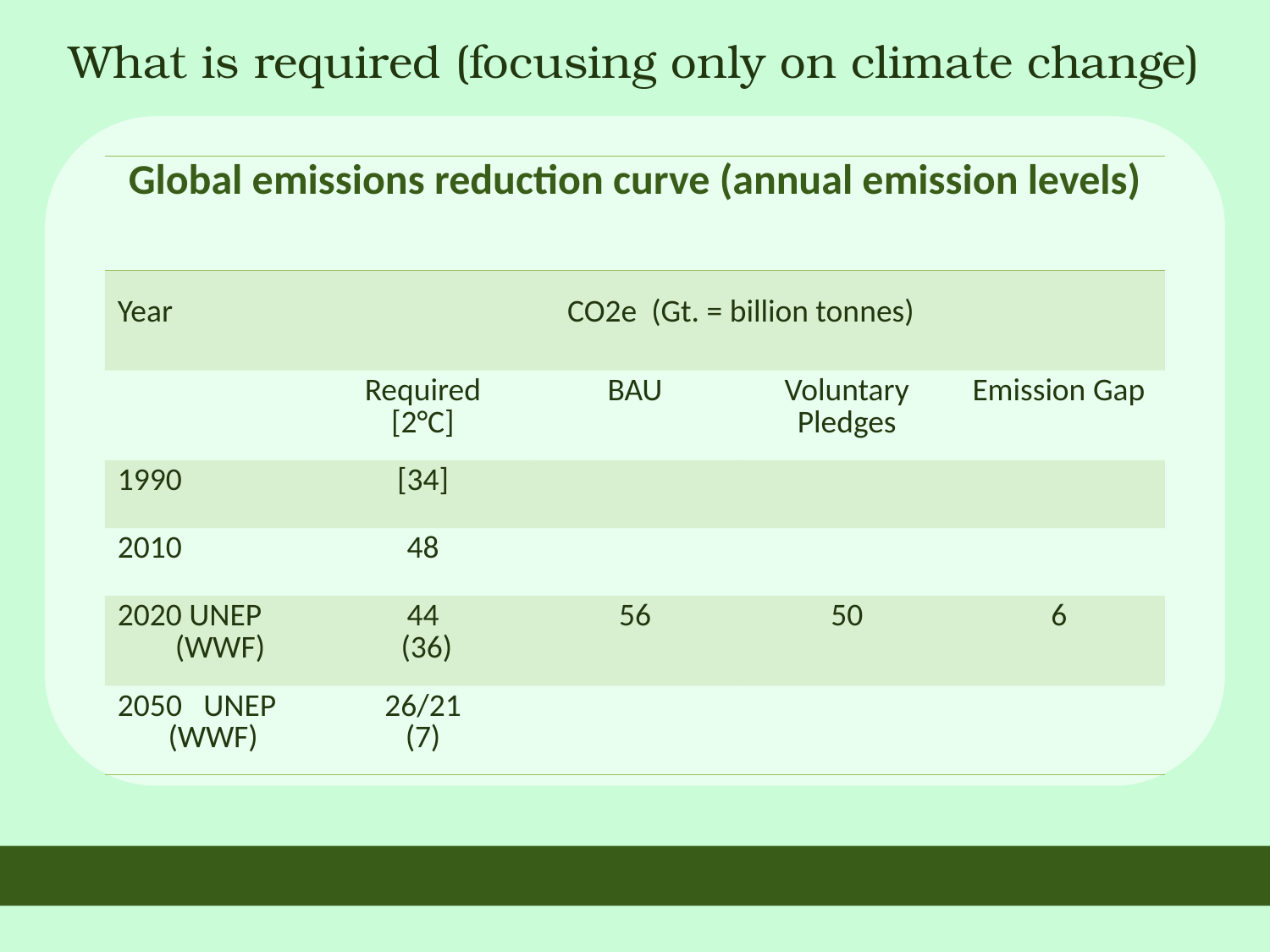

What is required (focusing only on climate change)

| Global emissions reduction curve (annual emission levels) |  |  |  |  |
| --- | --- | --- | --- | --- |
| Year | CO2e (Gt. = billion tonnes) |  |  |  |
|  | Required [2°C] | BAU | Voluntary Pledges | Emission Gap |
| 1990 | [34] |  |  |  |
| 2010 | 48 |  |  |  |
| 2020 UNEP (WWF) | 44 (36) | 56 | 50 | 6 |
| UNEP (WWF) | 26/21 (7) |  |  |  |